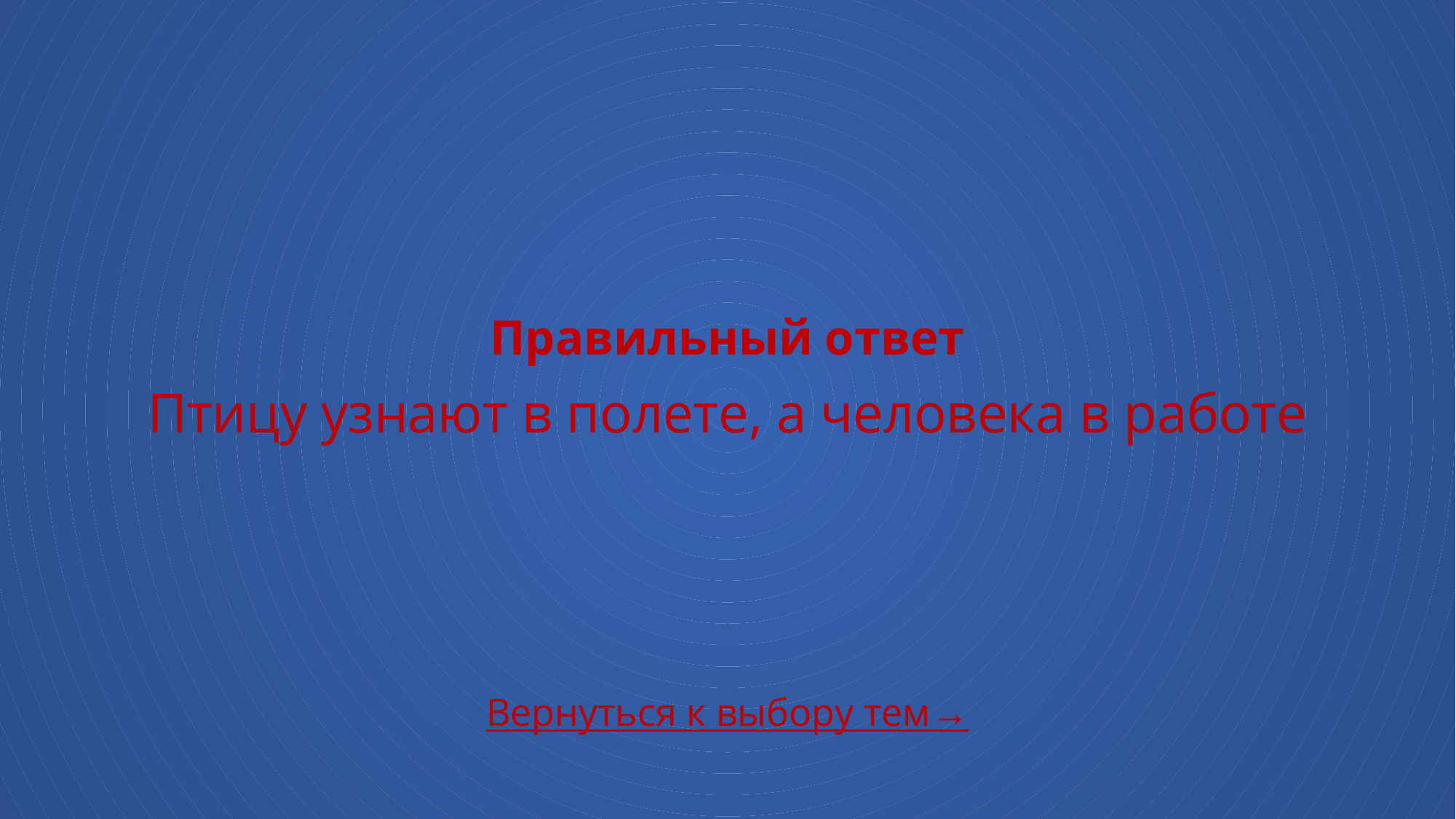

# Правильный ответ Птицу узнают в полете, а человека в работе
Вернуться к выбору тем→